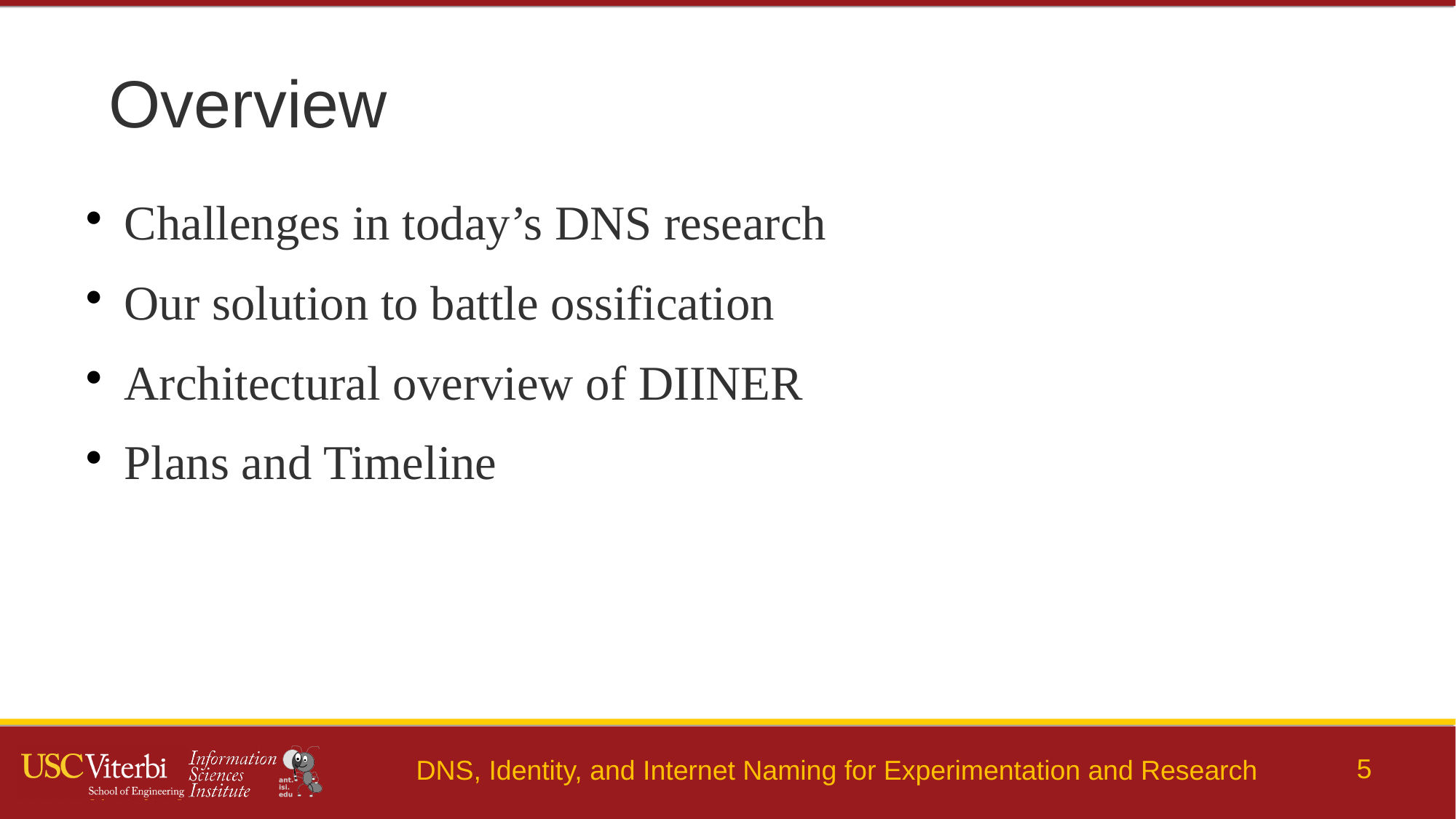

Overview
Challenges in today’s DNS research
Our solution to battle ossification
Architectural overview of DIINER
Plans and Timeline